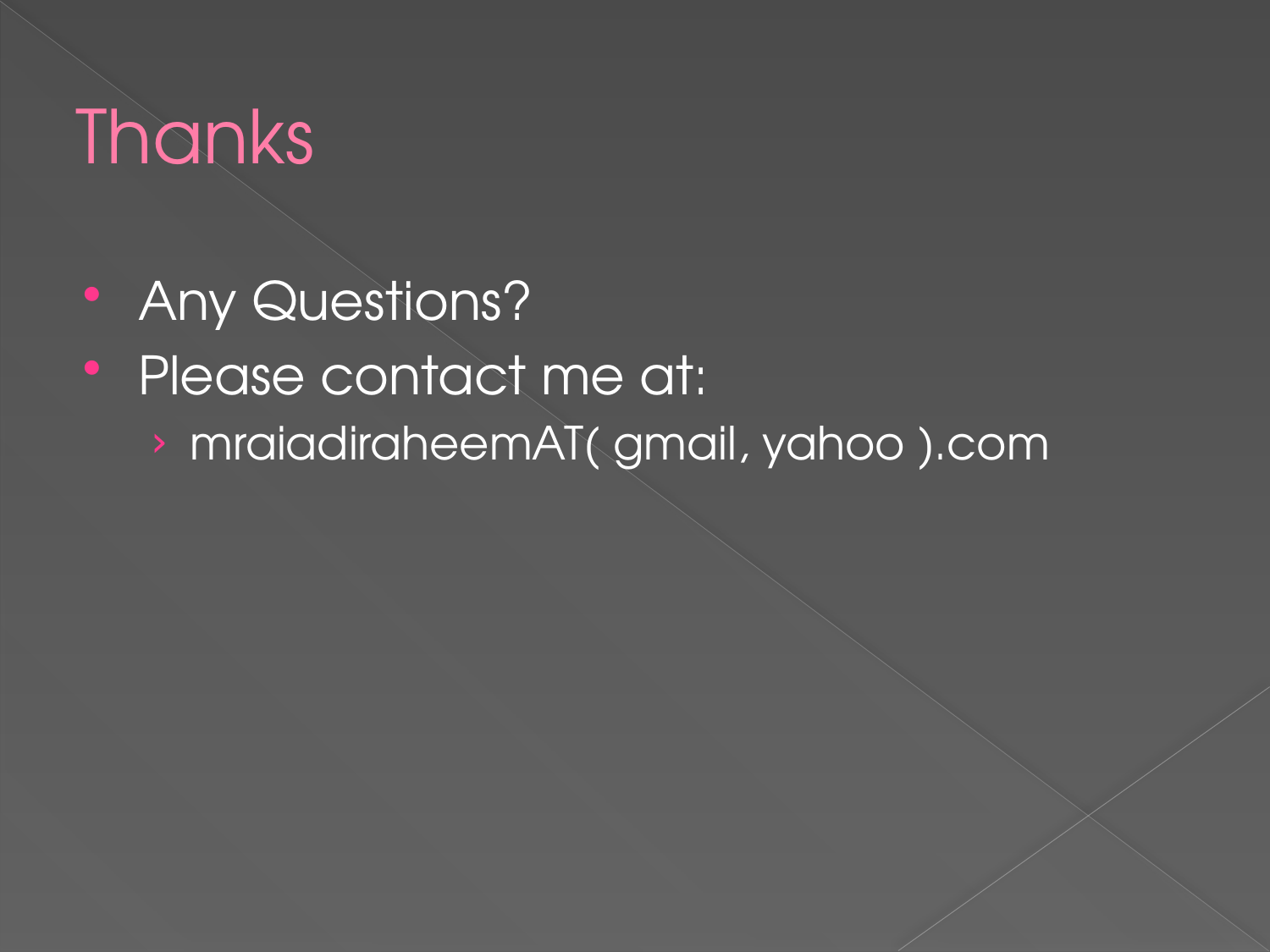

# Thanks
Any Questions?
Please contact me at:
mraiadiraheemAT( gmail, yahoo ).com